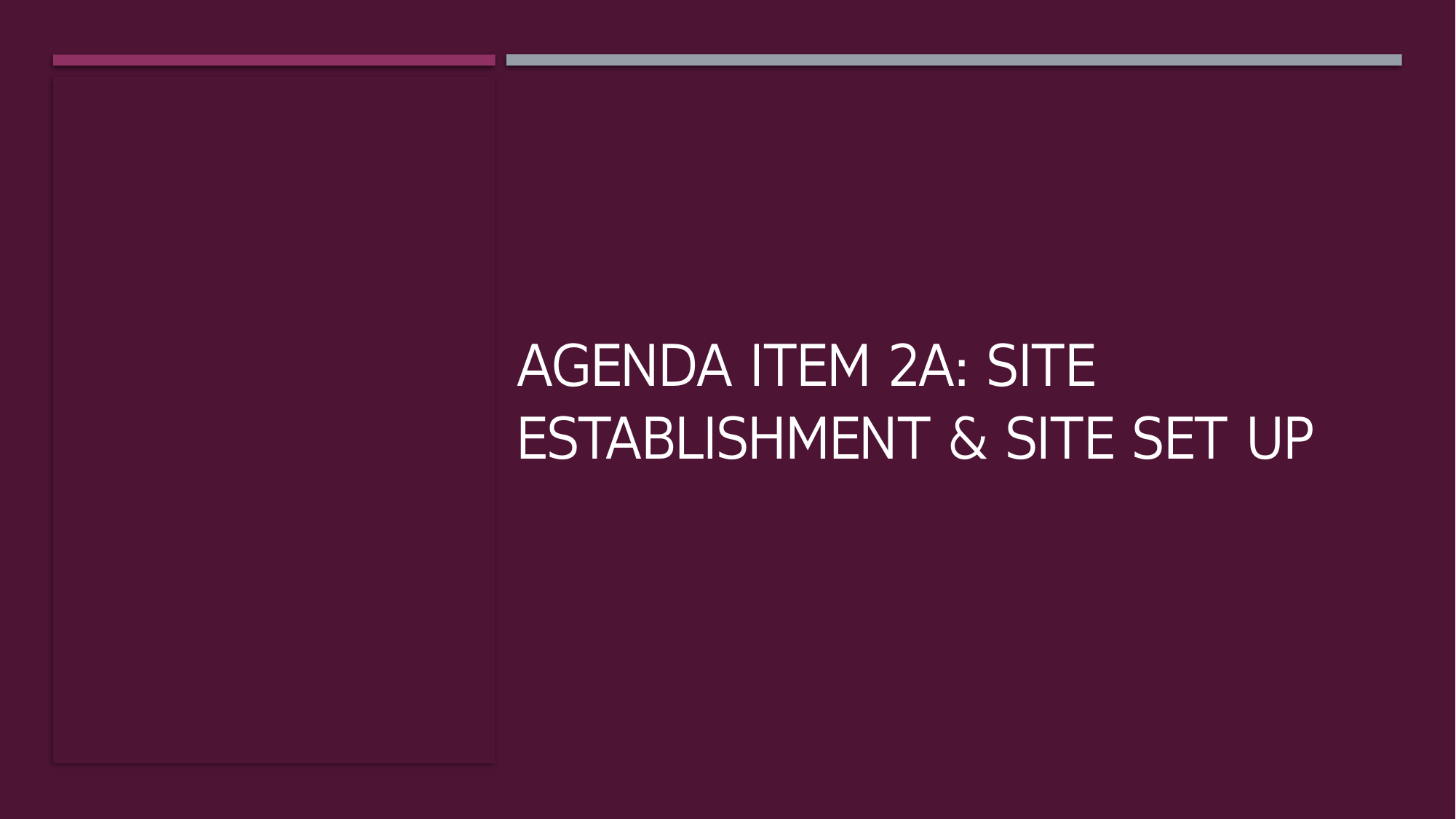

# Agenda Item 2A: SITE ESTABLISHMENT & SITE SET UP